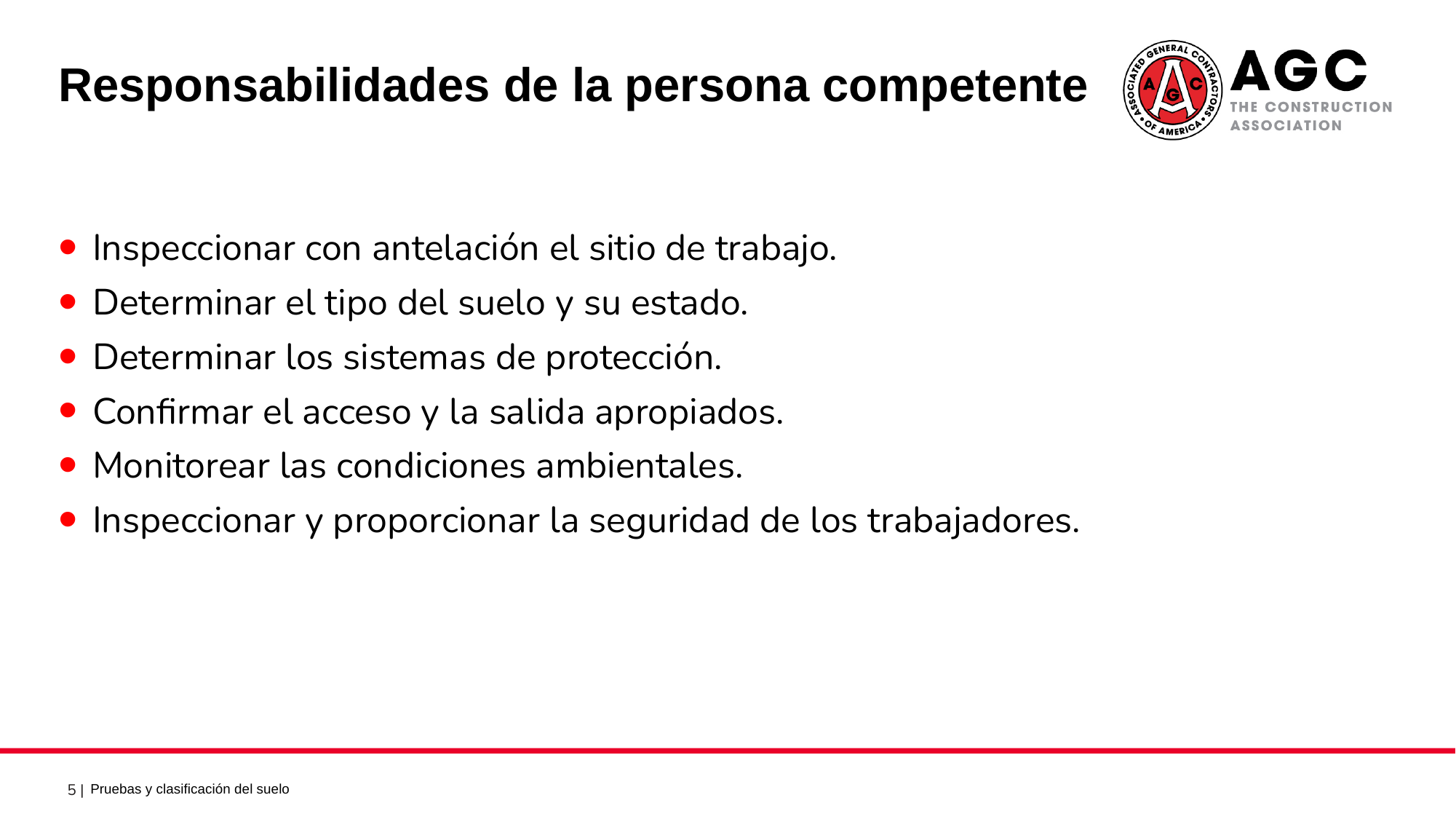

Responsabilidades de la persona competente
Inspeccionar con antelación el sitio de trabajo.
Determinar el tipo del suelo y su estado.
Determinar los sistemas de protección.
Confirmar el acceso y la salida apropiados.
Monitorear las condiciones ambientales.
Inspeccionar y proporcionar la seguridad de los trabajadores.

Pruebas y clasificación del suelo